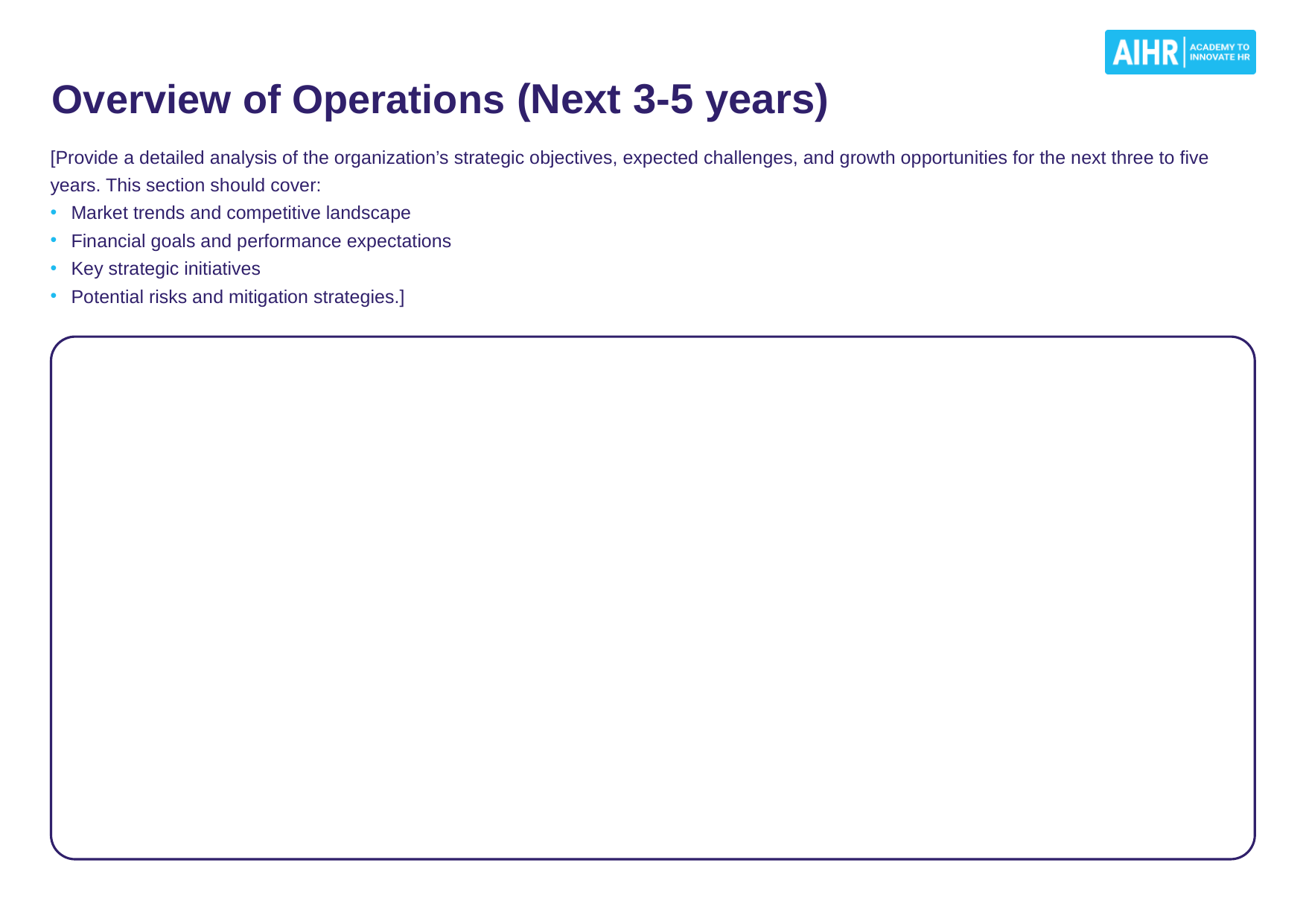

# Overview of Operations (Next 3-5 years)
[Provide a detailed analysis of the organization’s strategic objectives, expected challenges, and growth opportunities for the next three to five years. This section should cover:
Market trends and competitive landscape
Financial goals and performance expectations
Key strategic initiatives
Potential risks and mitigation strategies.]